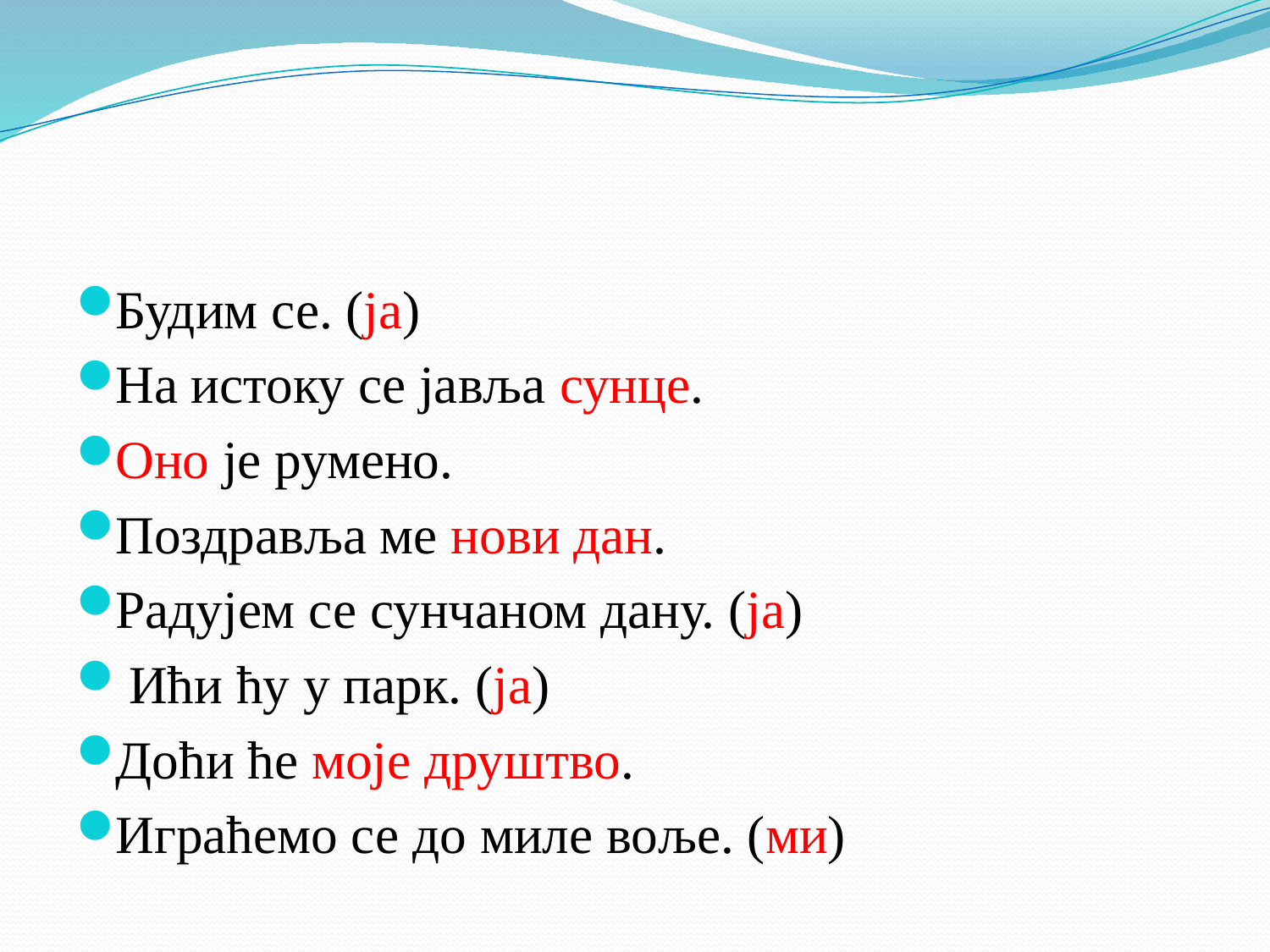

#
Будим се. (ја)
На истоку се јавља сунце.
Оно је румено.
Поздравља ме нови дан.
Радујем се сунчаном дану. (ја)
 Ићи ћу у парк. (ја)
Доћи ће моје друштво.
Играћемо се до миле воље. (ми)